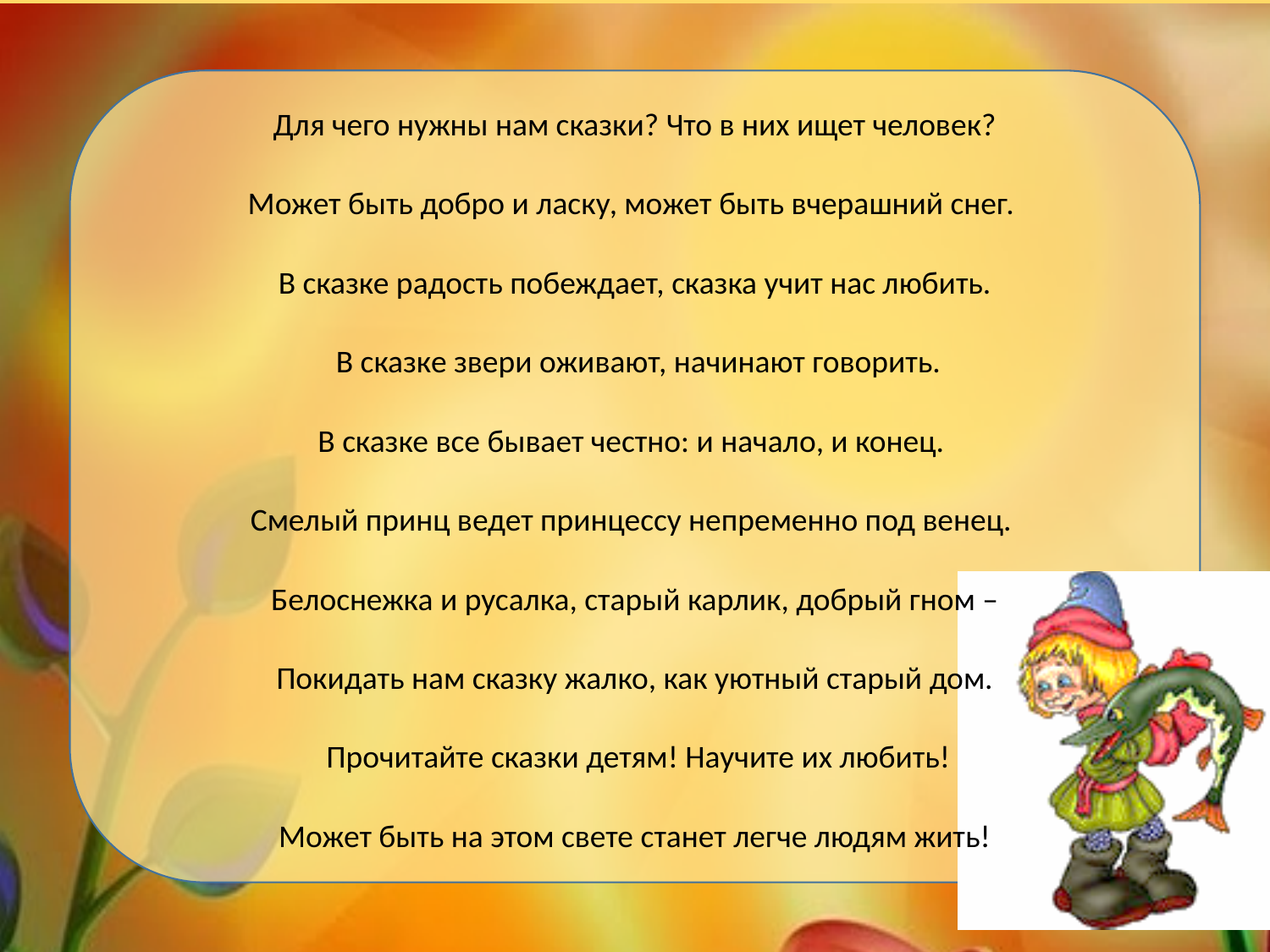

Для чего нужны нам сказки? Что в них ищет человек?
Может быть добро и ласку, может быть вчерашний снег.
В сказке радость побеждает, сказка учит нас любить.
 В сказке звери оживают, начинают говорить.
В сказке все бывает честно: и начало, и конец.
Смелый принц ведет принцессу непременно под венец.
Белоснежка и русалка, старый карлик, добрый гном –
Покидать нам сказку жалко, как уютный старый дом.
 Прочитайте сказки детям! Научите их любить!
Может быть на этом свете станет легче людям жить!